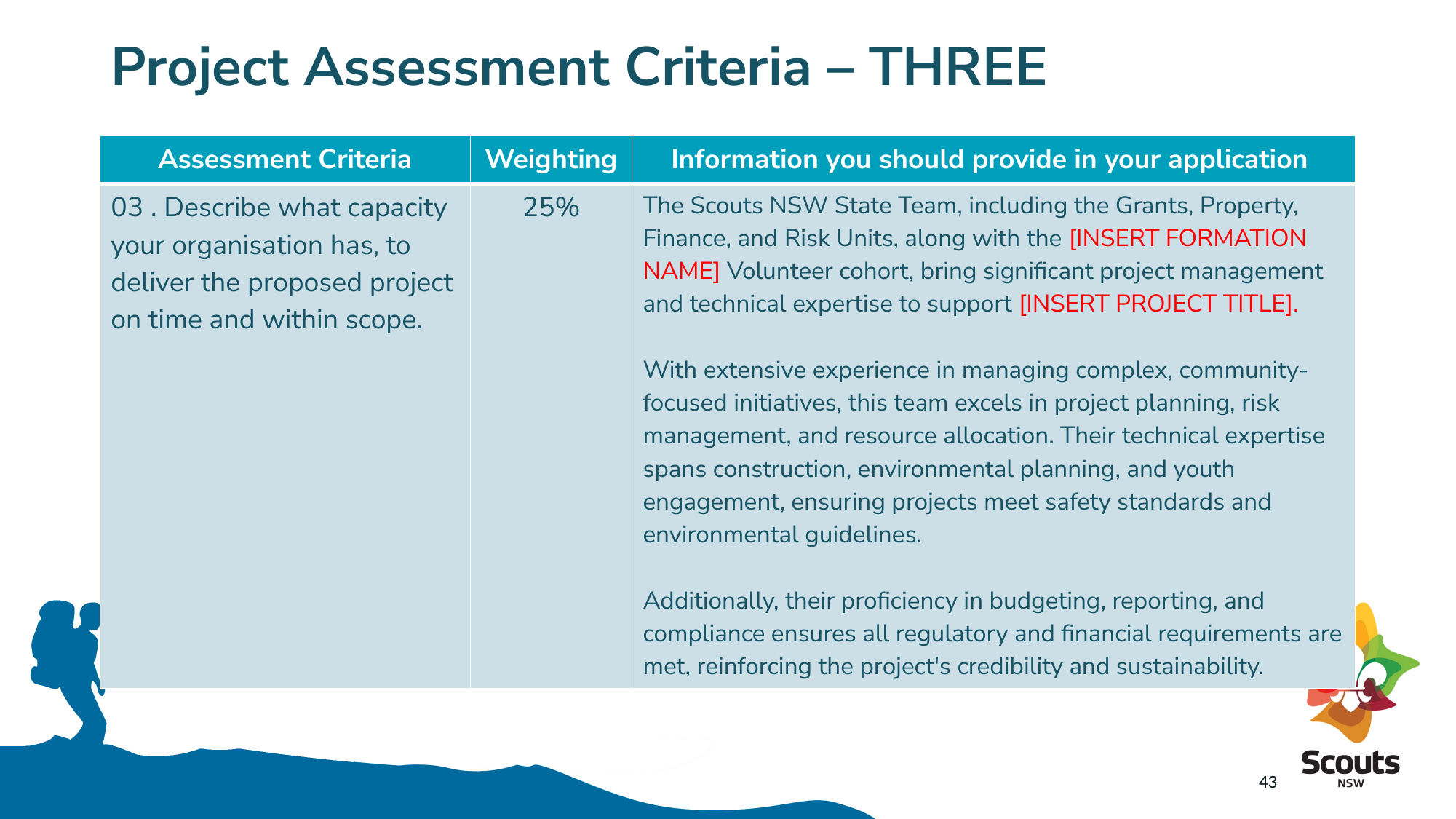

# Project Assessment Criteria – THREE
| Assessment Criteria | Weighting | Information you should provide in your application |
| --- | --- | --- |
| 03 . Describe what capacity your organisation has, to deliver the proposed project on time and within scope. | 25% | The Scouts NSW State Team, including the Grants, Property, Finance, and Risk Units, along with the [INSERT FORMATION NAME] Volunteer cohort, bring significant project management and technical expertise to support [INSERT PROJECT TITLE]. With extensive experience in managing complex, community-focused initiatives, this team excels in project planning, risk management, and resource allocation. Their technical expertise spans construction, environmental planning, and youth engagement, ensuring projects meet safety standards and environmental guidelines. Additionally, their proficiency in budgeting, reporting, and compliance ensures all regulatory and financial requirements are met, reinforcing the project's credibility and sustainability. |
43